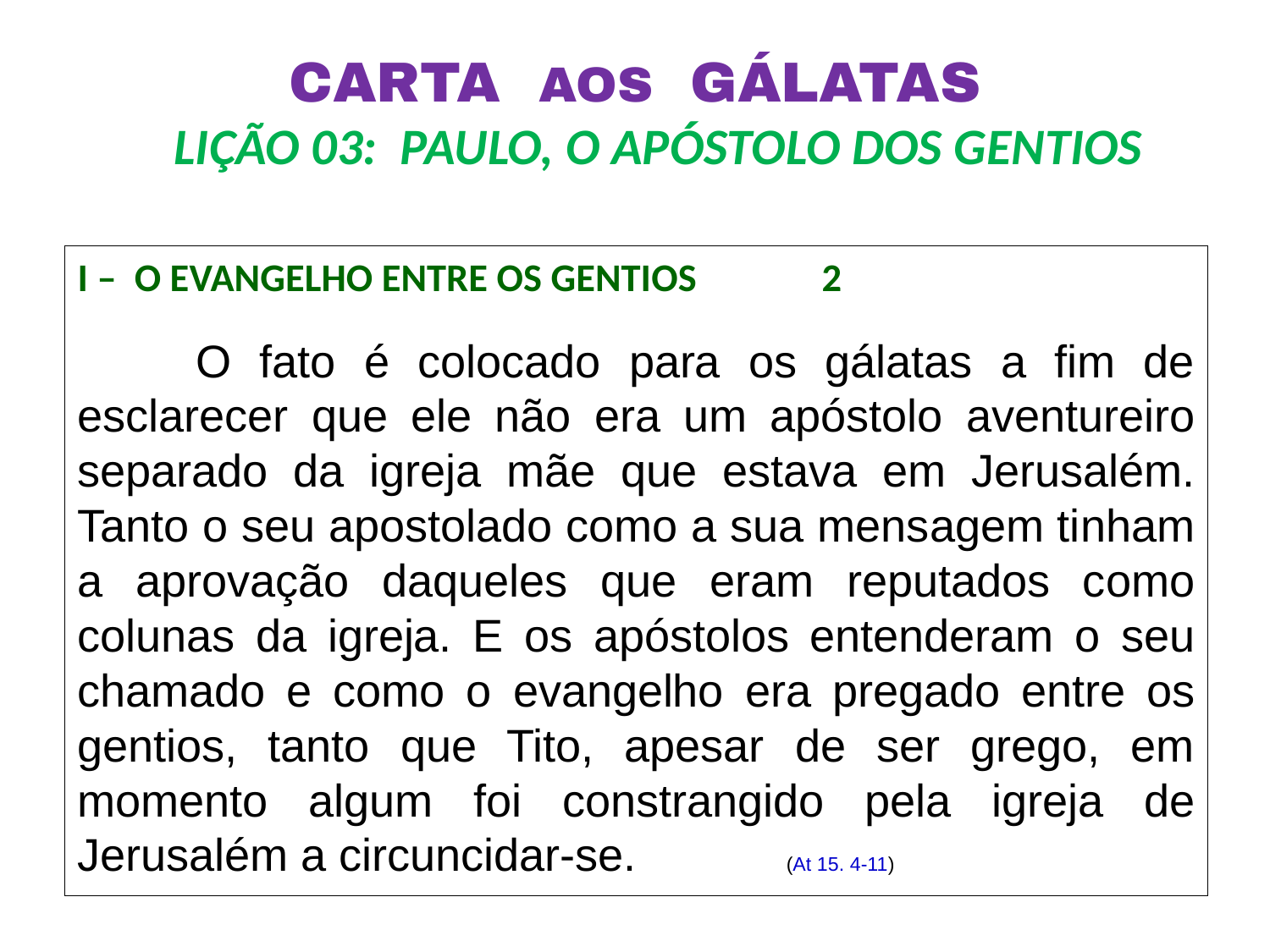

# CARTA  AOS  GÁLATAS LIÇÃO 03:  PAULO, O APÓSTOLO DOS GENTIOS
I –  O EVANGELHO ENTRE OS GENTIOS			    2

	O fato é colocado para os gálatas a fim de esclarecer que ele não era um apóstolo aventureiro separado da igreja mãe que estava em Jerusalém. Tanto o seu apostolado como a sua mensagem tinham a aprovação daqueles que eram reputados como colunas da igreja. E os apóstolos entenderam o seu chamado e como o evangelho era pregado entre os gentios, tanto que Tito, apesar de ser grego, em momento algum foi constrangido pela igreja de Jerusalém a circuncidar-se.		(At 15. 4-11)